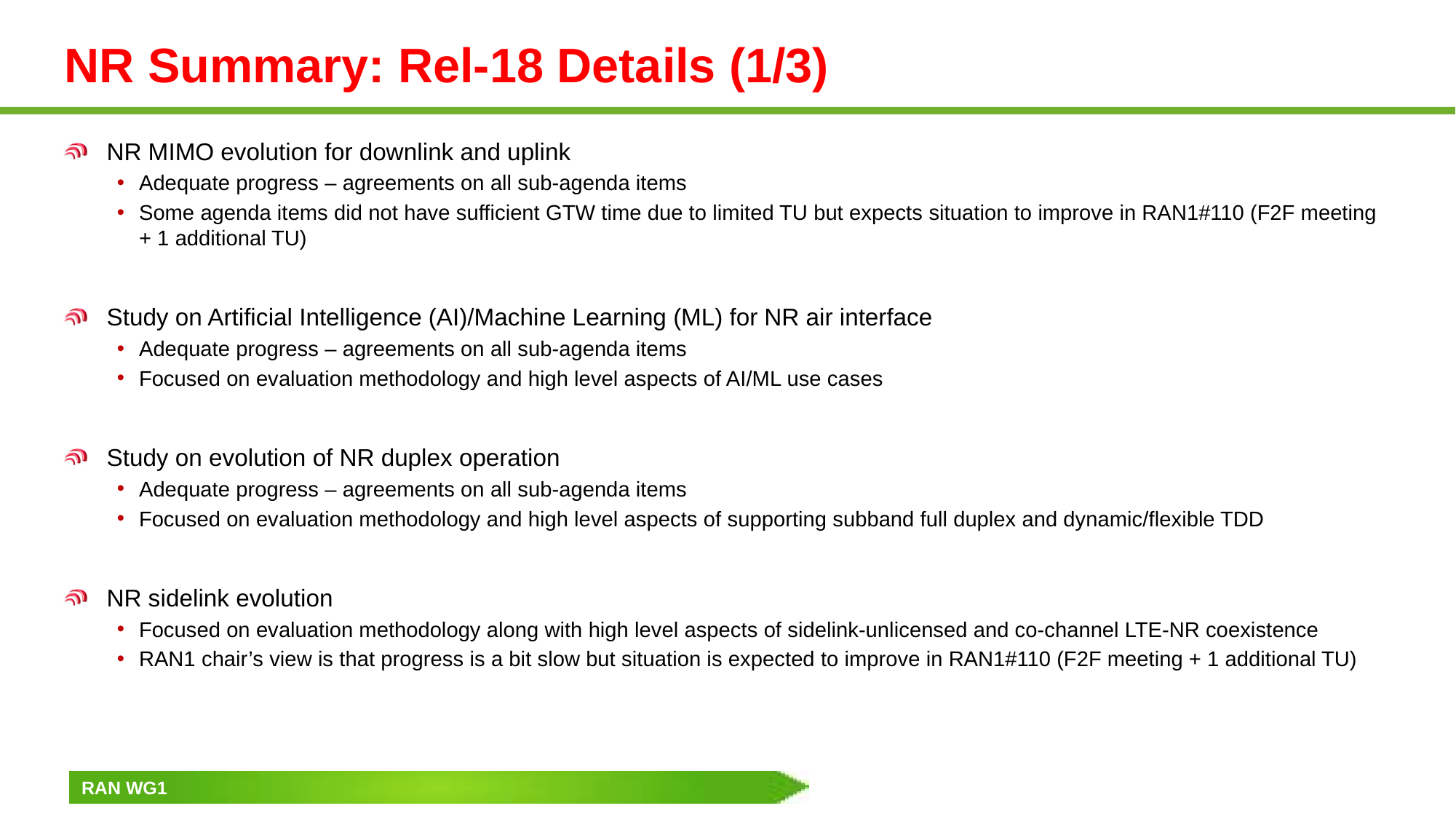

# NR Summary: Rel-18 Details (1/3)
NR MIMO evolution for downlink and uplink
Adequate progress – agreements on all sub-agenda items
Some agenda items did not have sufficient GTW time due to limited TU but expects situation to improve in RAN1#110 (F2F meeting + 1 additional TU)

Study on Artificial Intelligence (AI)/Machine Learning (ML) for NR air interface
Adequate progress – agreements on all sub-agenda items
Focused on evaluation methodology and high level aspects of AI/ML use cases

Study on evolution of NR duplex operation
Adequate progress – agreements on all sub-agenda items
Focused on evaluation methodology and high level aspects of supporting subband full duplex and dynamic/flexible TDD

NR sidelink evolution
Focused on evaluation methodology along with high level aspects of sidelink-unlicensed and co-channel LTE-NR coexistence
RAN1 chair’s view is that progress is a bit slow but situation is expected to improve in RAN1#110 (F2F meeting + 1 additional TU)